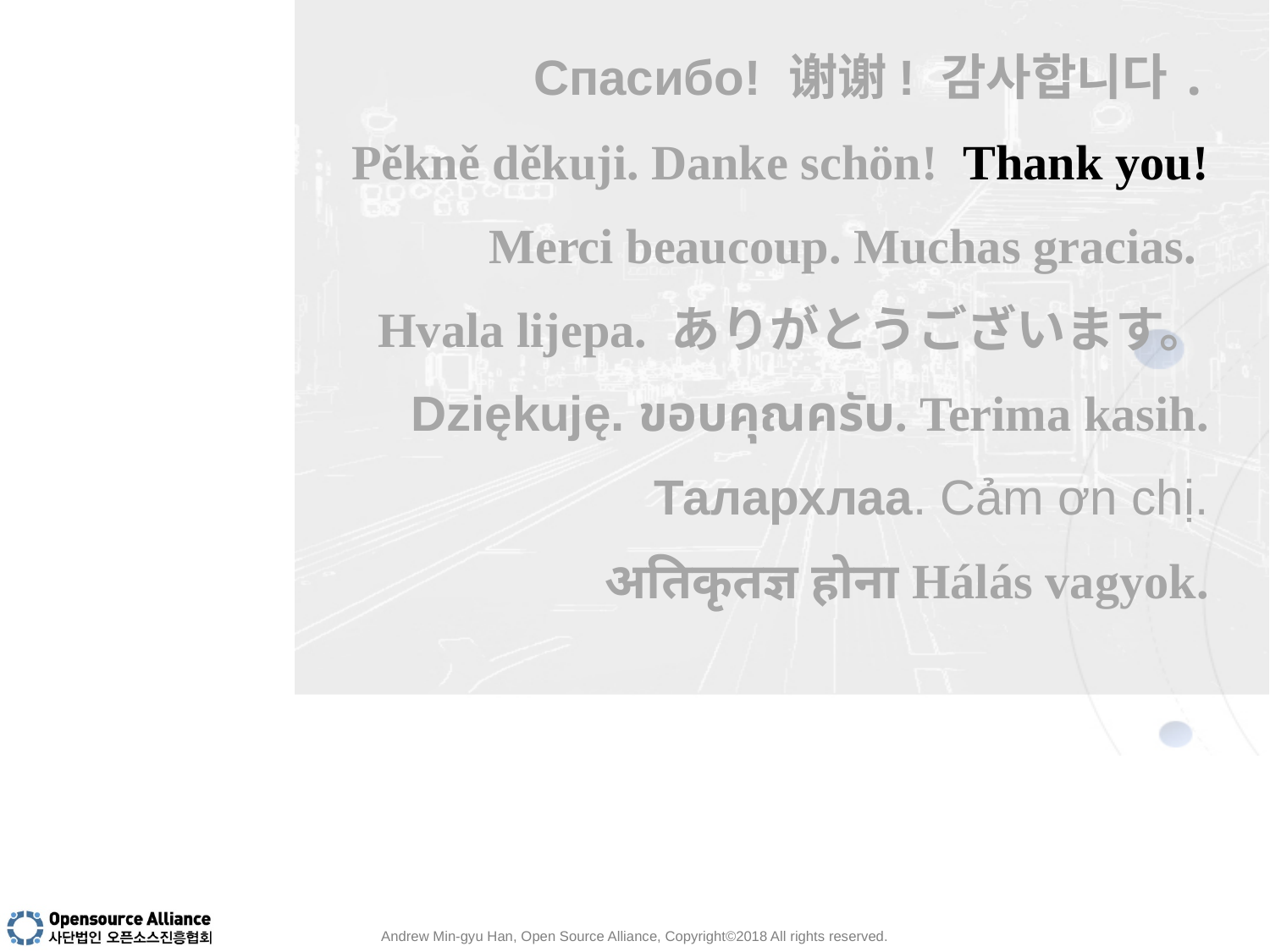

Andrew Min-gyu Han, Open Source Alliance, Copyright©2018 All rights reserved.